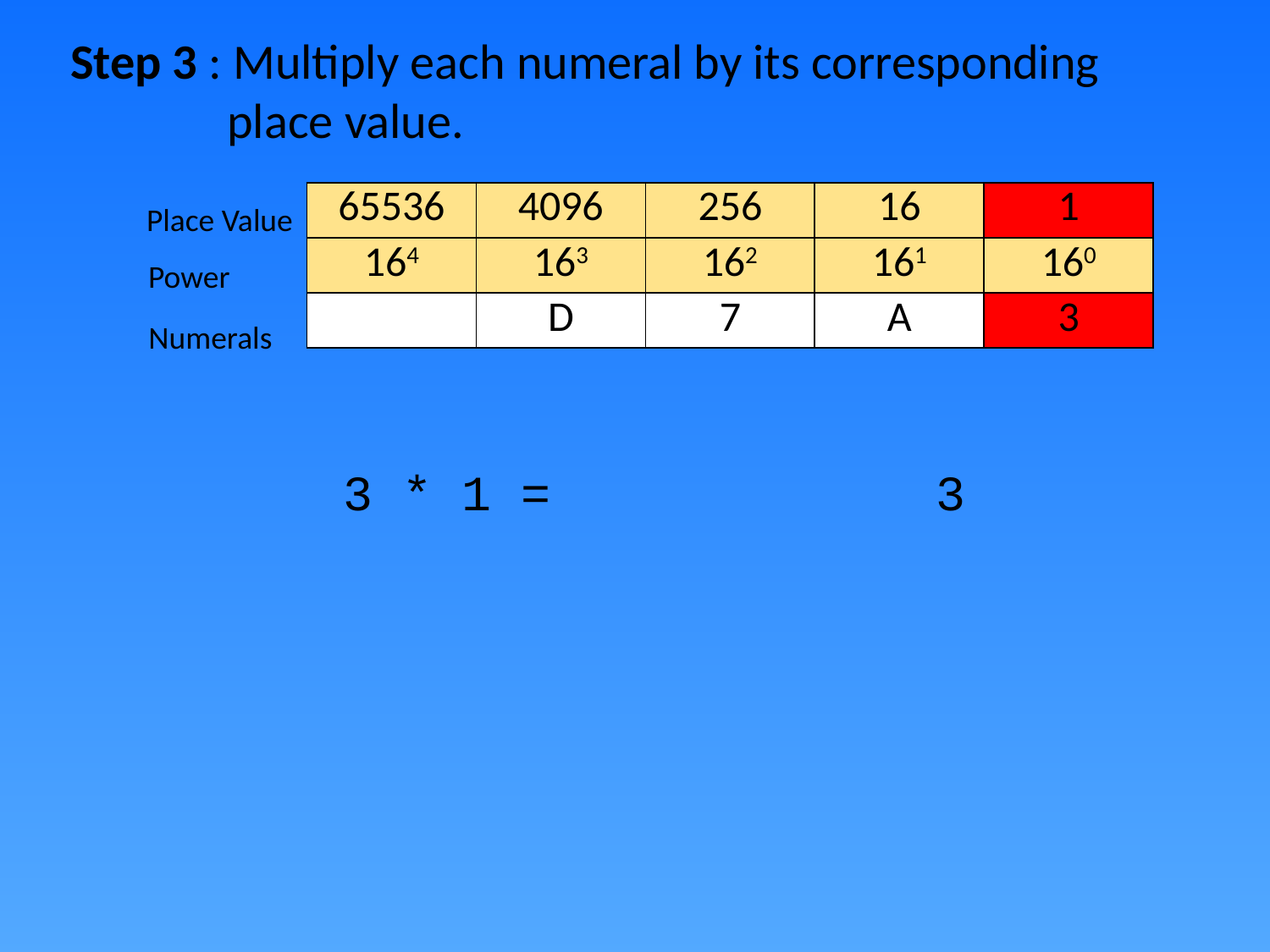

Step 3 : Multiply each numeral by its corresponding
              place value.
| 65536 | 4096 | 256 | 16 | 1 |
| --- | --- | --- | --- | --- |
| 164 | 163 | 162 | 161 | 160 |
|  | D | 7 | A | 3 |
Place Value
Power
Numerals
3 * 1 =             3